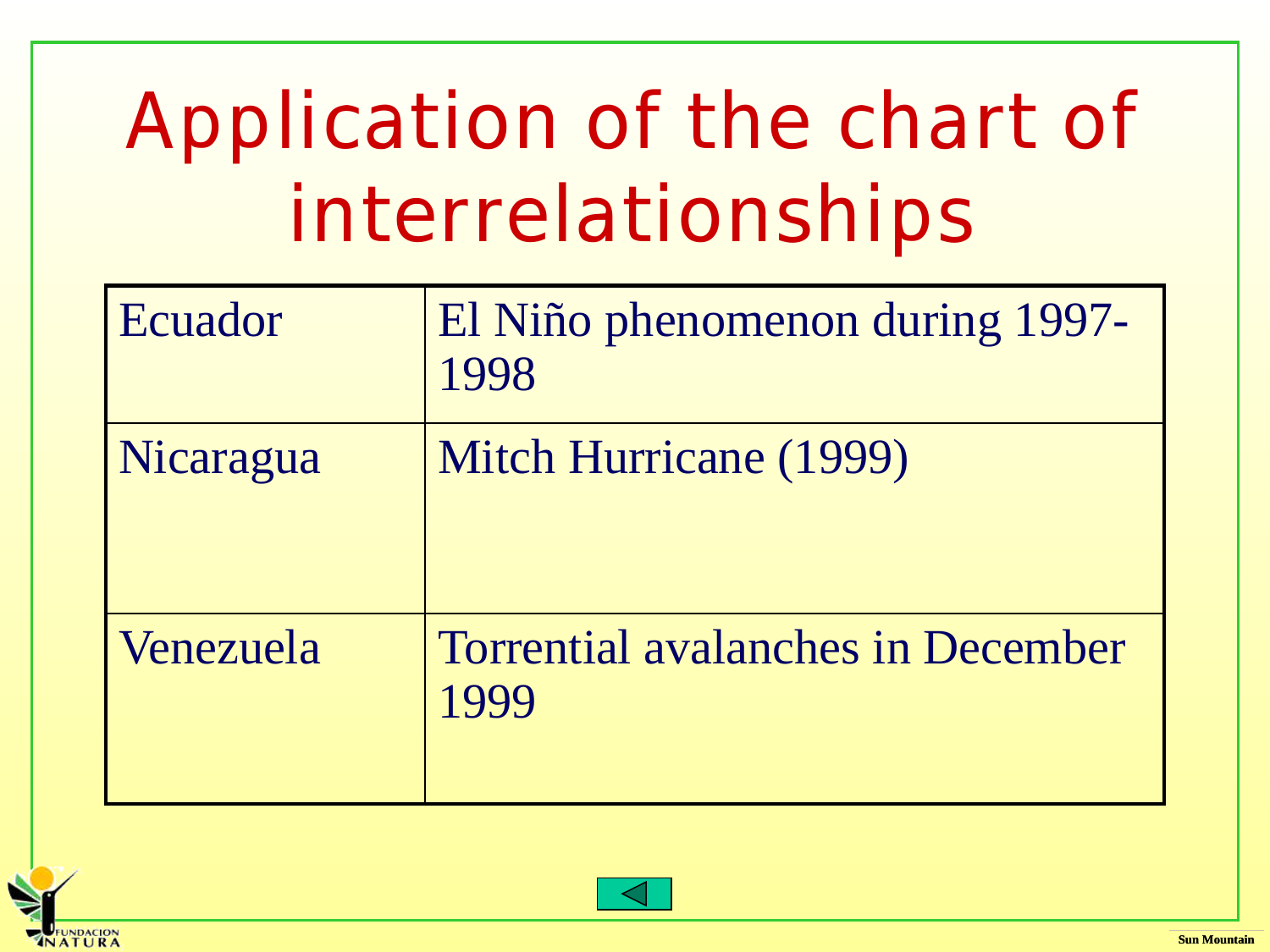

# Application of the chart of interrelationships
| Ecuador | El Niño phenomenon during 1997-1998 |
| --- | --- |
| Nicaragua | Mitch Hurricane (1999) |
| Venezuela | Torrential avalanches in December 1999 |